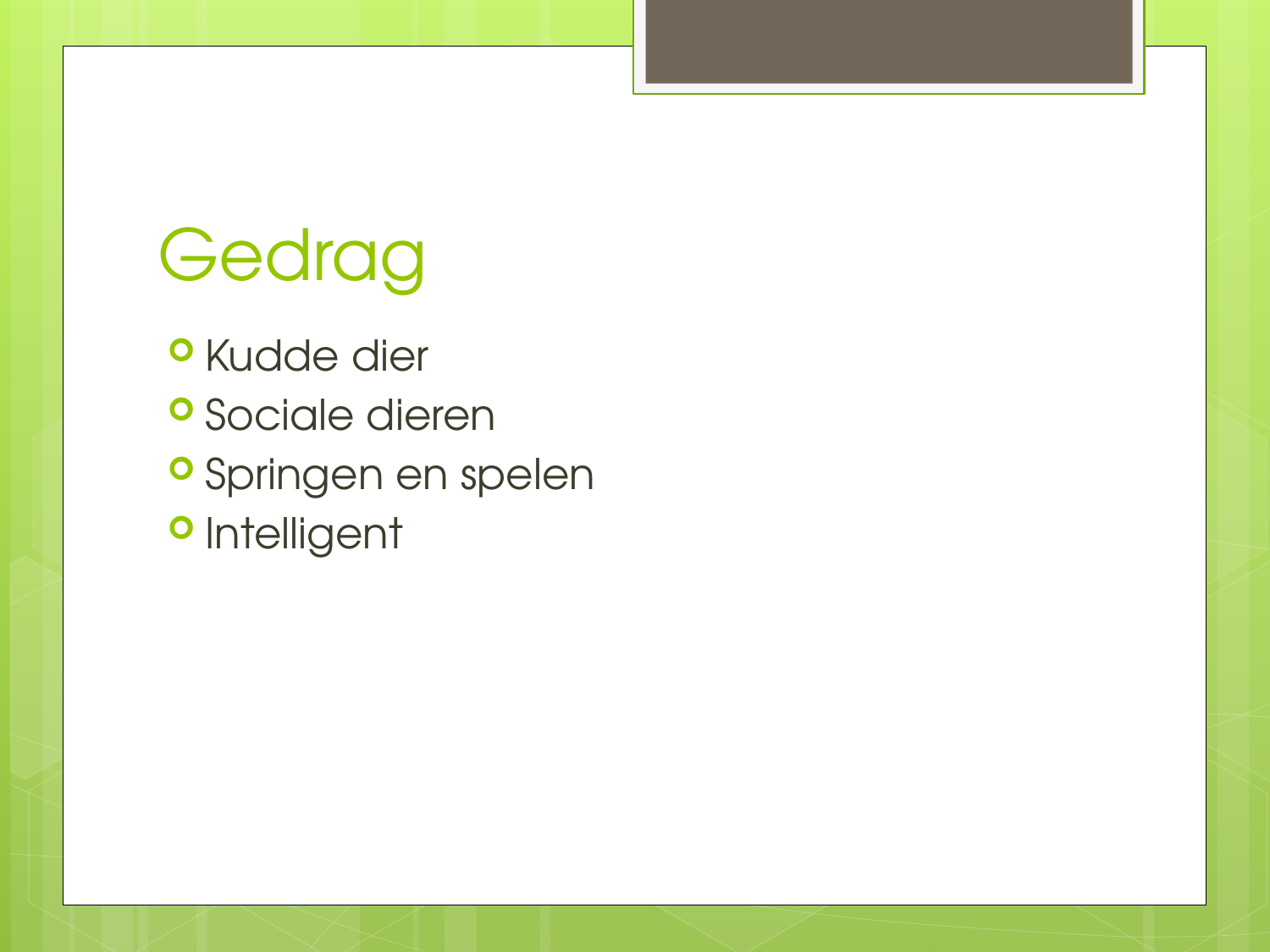

# Gedrag
Kudde dier
Sociale dieren
Springen en spelen
Intelligent